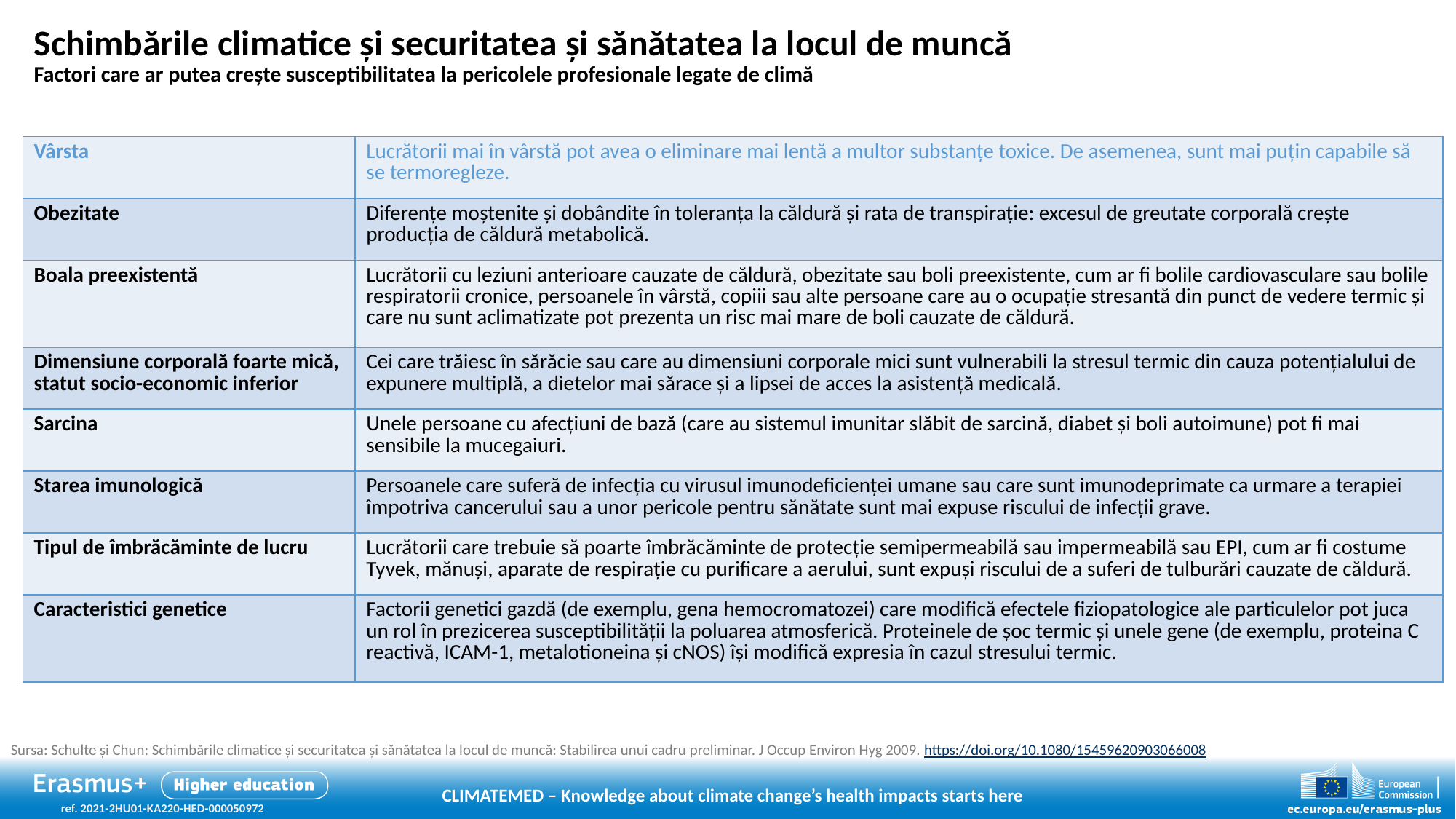

# Schimbările climatice și securitatea și sănătatea la locul de muncă Factori care ar putea crește susceptibilitatea la pericolele profesionale legate de climă
| Vârsta | Lucrătorii mai în vârstă pot avea o eliminare mai lentă a multor substanțe toxice. De asemenea, sunt mai puțin capabile să se termoregleze. |
| --- | --- |
| Obezitate | Diferențe moștenite și dobândite în toleranța la căldură și rata de transpirație: excesul de greutate corporală crește producția de căldură metabolică. |
| Boala preexistentă | Lucrătorii cu leziuni anterioare cauzate de căldură, obezitate sau boli preexistente, cum ar fi bolile cardiovasculare sau bolile respiratorii cronice, persoanele în vârstă, copiii sau alte persoane care au o ocupație stresantă din punct de vedere termic și care nu sunt aclimatizate pot prezenta un risc mai mare de boli cauzate de căldură. |
| Dimensiune corporală foarte mică, statut socio-economic inferior | Cei care trăiesc în sărăcie sau care au dimensiuni corporale mici sunt vulnerabili la stresul termic din cauza potențialului de expunere multiplă, a dietelor mai sărace și a lipsei de acces la asistență medicală. |
| Sarcina | Unele persoane cu afecțiuni de bază (care au sistemul imunitar slăbit de sarcină, diabet și boli autoimune) pot fi mai sensibile la mucegaiuri. |
| Starea imunologică | Persoanele care suferă de infecția cu virusul imunodeficienței umane sau care sunt imunodeprimate ca urmare a terapiei împotriva cancerului sau a unor pericole pentru sănătate sunt mai expuse riscului de infecții grave. |
| Tipul de îmbrăcăminte de lucru | Lucrătorii care trebuie să poarte îmbrăcăminte de protecție semipermeabilă sau impermeabilă sau EPI, cum ar fi costume Tyvek, mănuși, aparate de respirație cu purificare a aerului, sunt expuși riscului de a suferi de tulburări cauzate de căldură. |
| Caracteristici genetice | Factorii genetici gazdă (de exemplu, gena hemocromatozei) care modifică efectele fiziopatologice ale particulelor pot juca un rol în prezicerea susceptibilității la poluarea atmosferică. Proteinele de șoc termic și unele gene (de exemplu, proteina C reactivă, ICAM-1, metalotioneina și cNOS) își modifică expresia în cazul stresului termic. |
Sursa: Schulte și Chun: Schimbările climatice și securitatea și sănătatea la locul de muncă: Stabilirea unui cadru preliminar. J Occup Environ Hyg 2009. https://doi.org/10.1080/15459620903066008